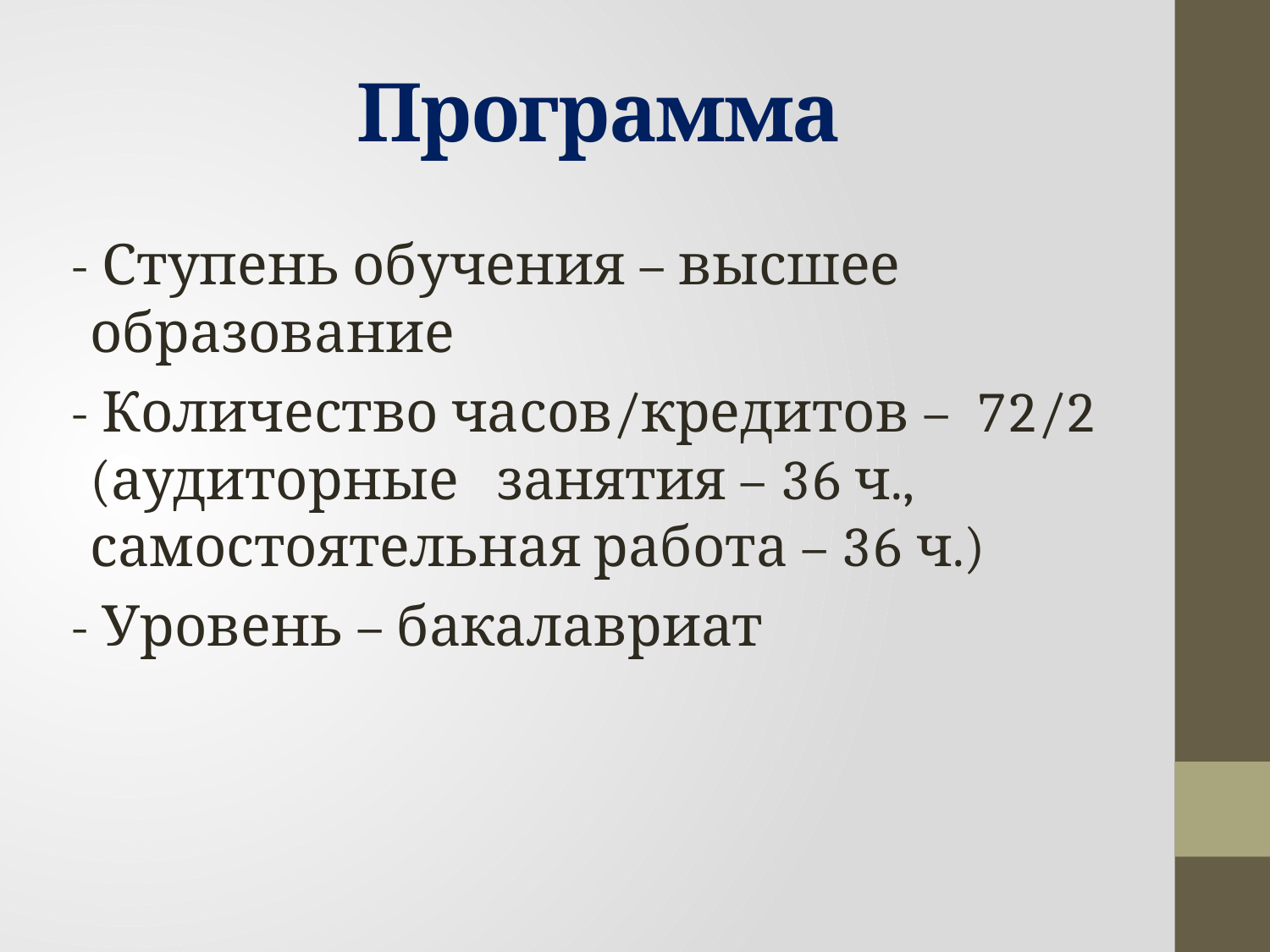

# Программа
 - Ступень обучения – высшее образование
 - Количество часов/кредитов –  72/2  (аудиторные   занятия – 36 ч., самостоятельная работа – 36 ч.)
 - Уровень – бакалавриат